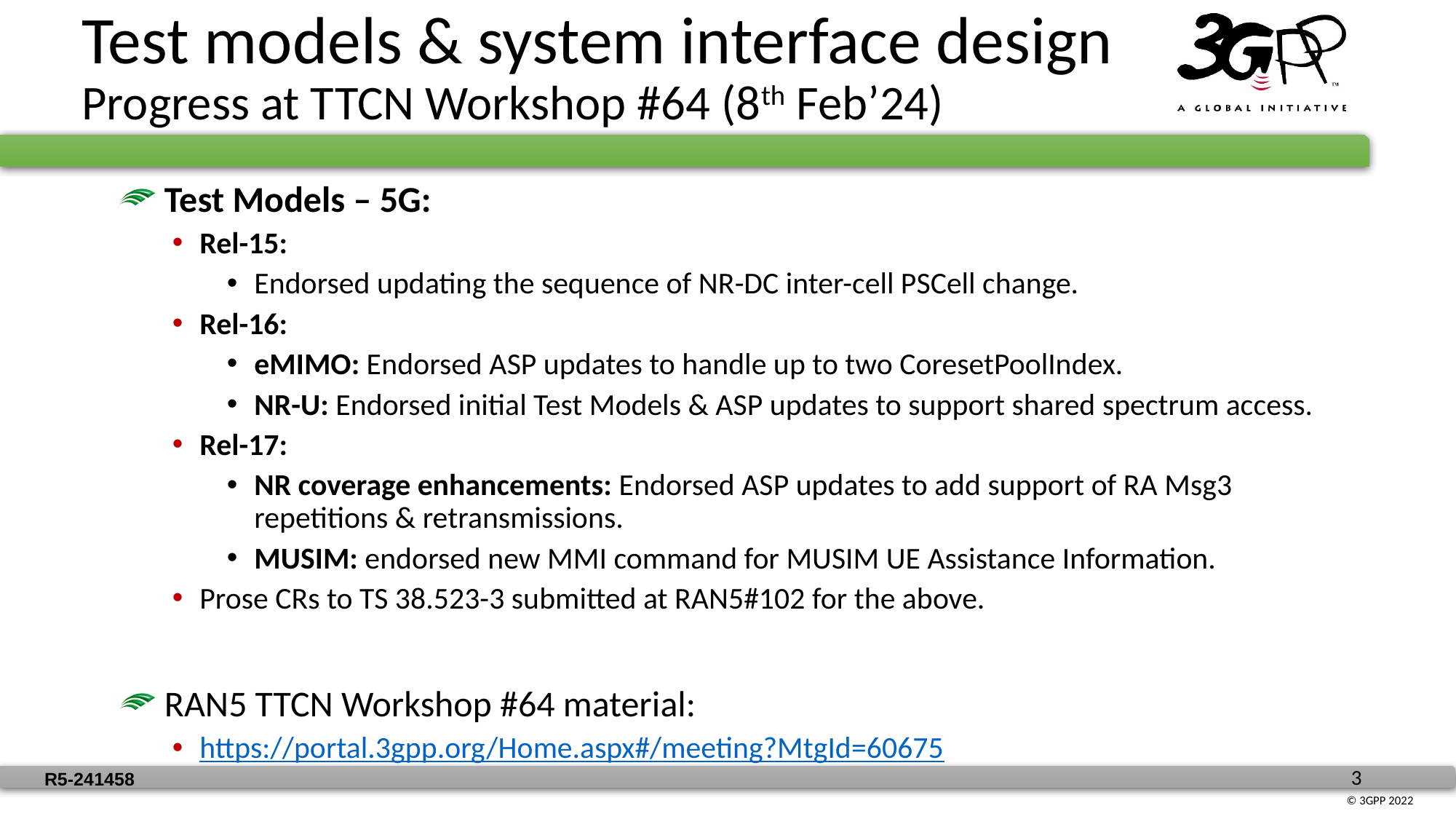

Test models & system interface design
Progress at TTCN Workshop #64 (8th Feb’24)
 Test Models – 5G:
Rel-15:
Endorsed updating the sequence of NR-DC inter-cell PSCell change.
Rel-16:
eMIMO: Endorsed ASP updates to handle up to two CoresetPoolIndex.
NR-U: Endorsed initial Test Models & ASP updates to support shared spectrum access.
Rel-17:
NR coverage enhancements: Endorsed ASP updates to add support of RA Msg3 repetitions & retransmissions.
MUSIM: endorsed new MMI command for MUSIM UE Assistance Information.
Prose CRs to TS 38.523-3 submitted at RAN5#102 for the above.

 RAN5 TTCN Workshop #64 material:
https://portal.3gpp.org/Home.aspx#/meeting?MtgId=60675